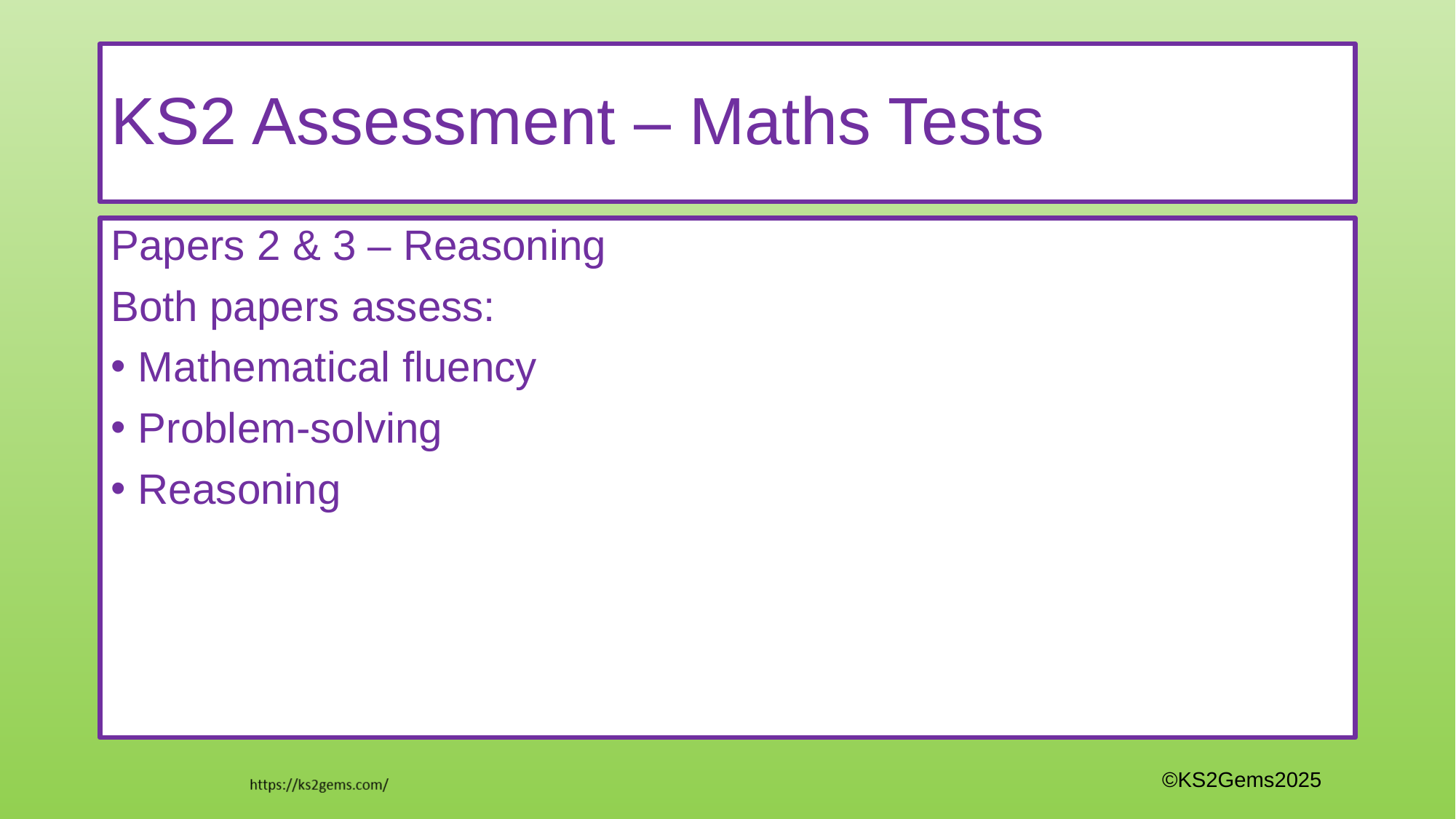

# KS2 Assessment – Maths Tests
Papers 2 & 3 – Reasoning
Both papers assess:
Mathematical fluency
Problem-solving
Reasoning